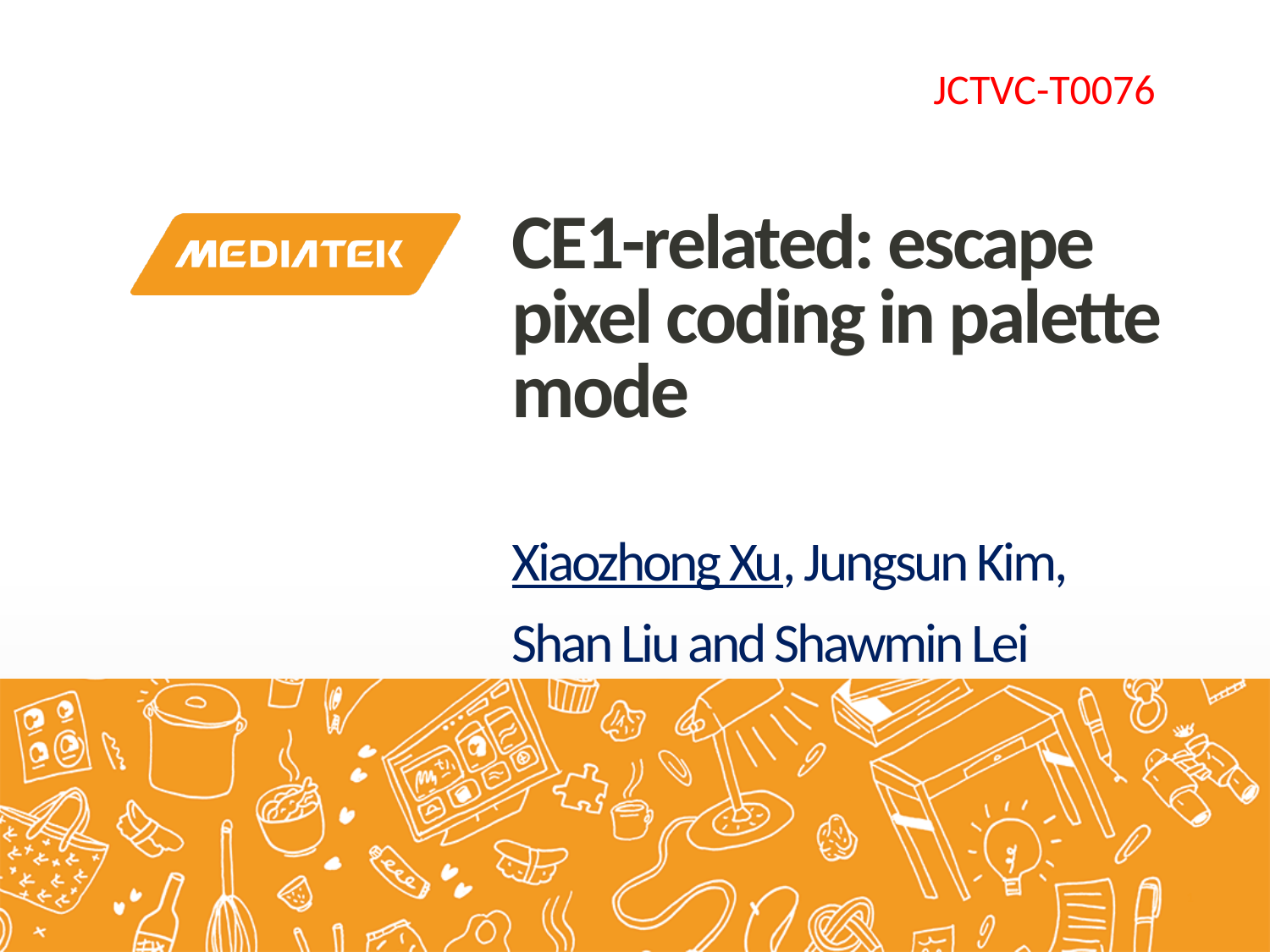

JCTVC-T0076
# CE1-related: escape pixel coding in palette mode
Xiaozhong Xu, Jungsun Kim,
Shan Liu and Shawmin Lei
1